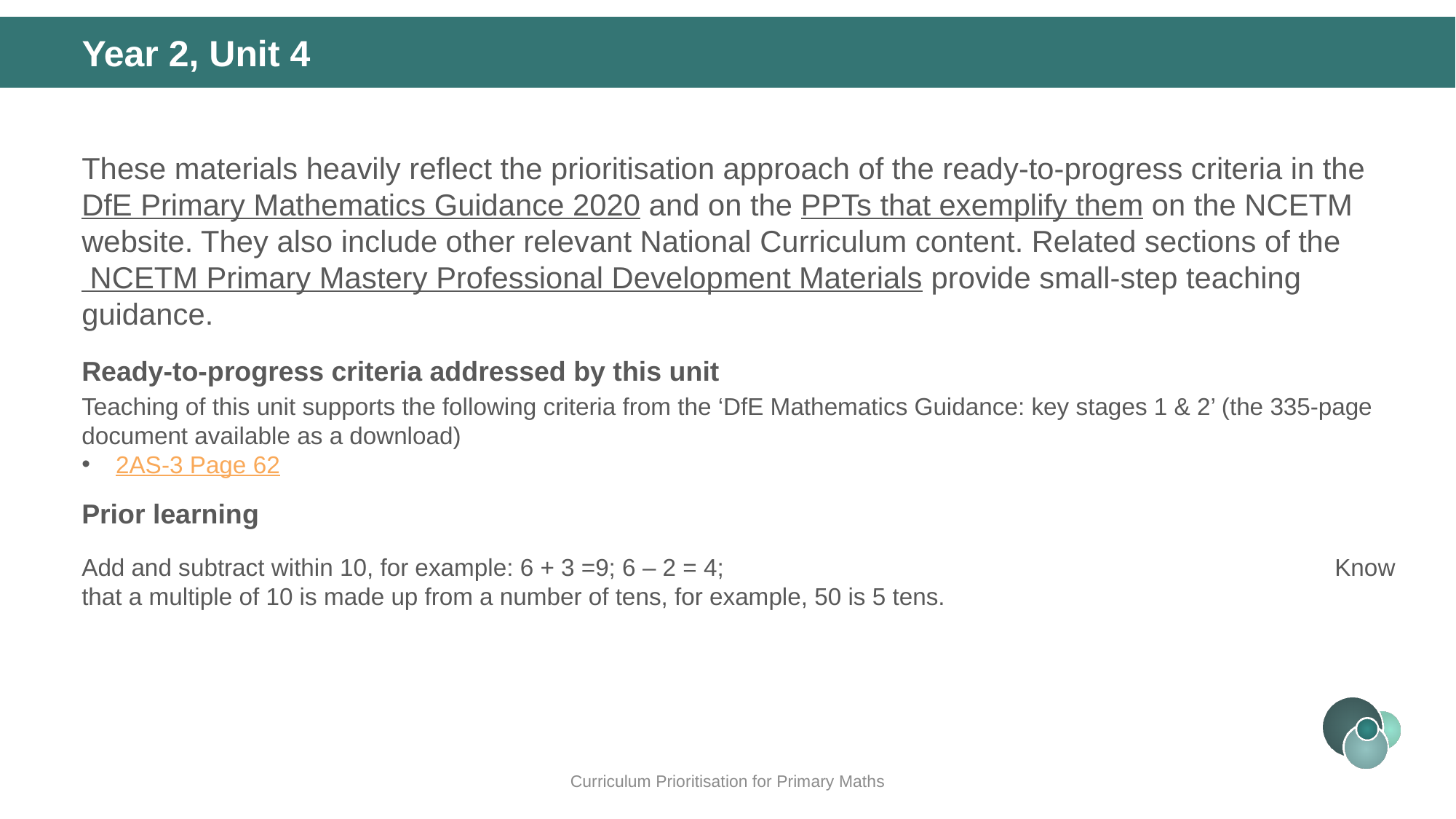

Year 2, Unit 4
These materials heavily reflect the prioritisation approach of the ready-to-progress criteria in the DfE Primary Mathematics Guidance 2020 and on the PPTs that exemplify them on the NCETM website. They also include other relevant National Curriculum content. Related sections of the NCETM Primary Mastery Professional Development Materials provide small-step teaching guidance.
Ready-to-progress criteria addressed by this unit
Teaching of this unit supports the following criteria from the ‘DfE Mathematics Guidance: key stages 1 & 2’ (the 335-page document available as a download)
2AS-3 Page 62
Prior learning
Add and subtract within 10, for example: 6 + 3 =9; 6 – 2 = 4;                                                                                           Know that a multiple of 10 is made up from a number of tens, for example, 50 is 5 tens.

Curriculum Prioritisation for Primary Maths